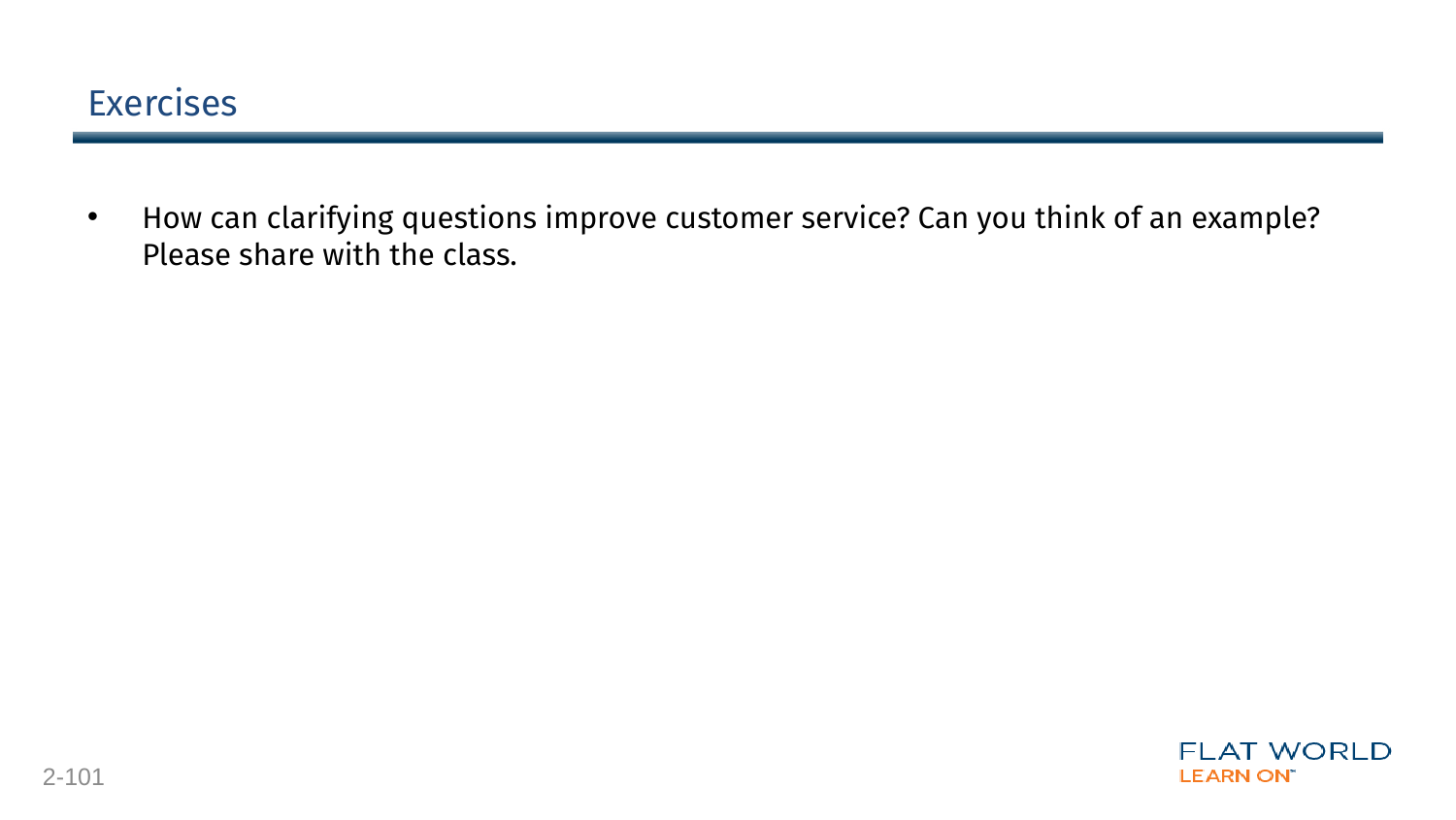

# Exercises
How can clarifying questions improve customer service? Can you think of an example? Please share with the class.
2-101